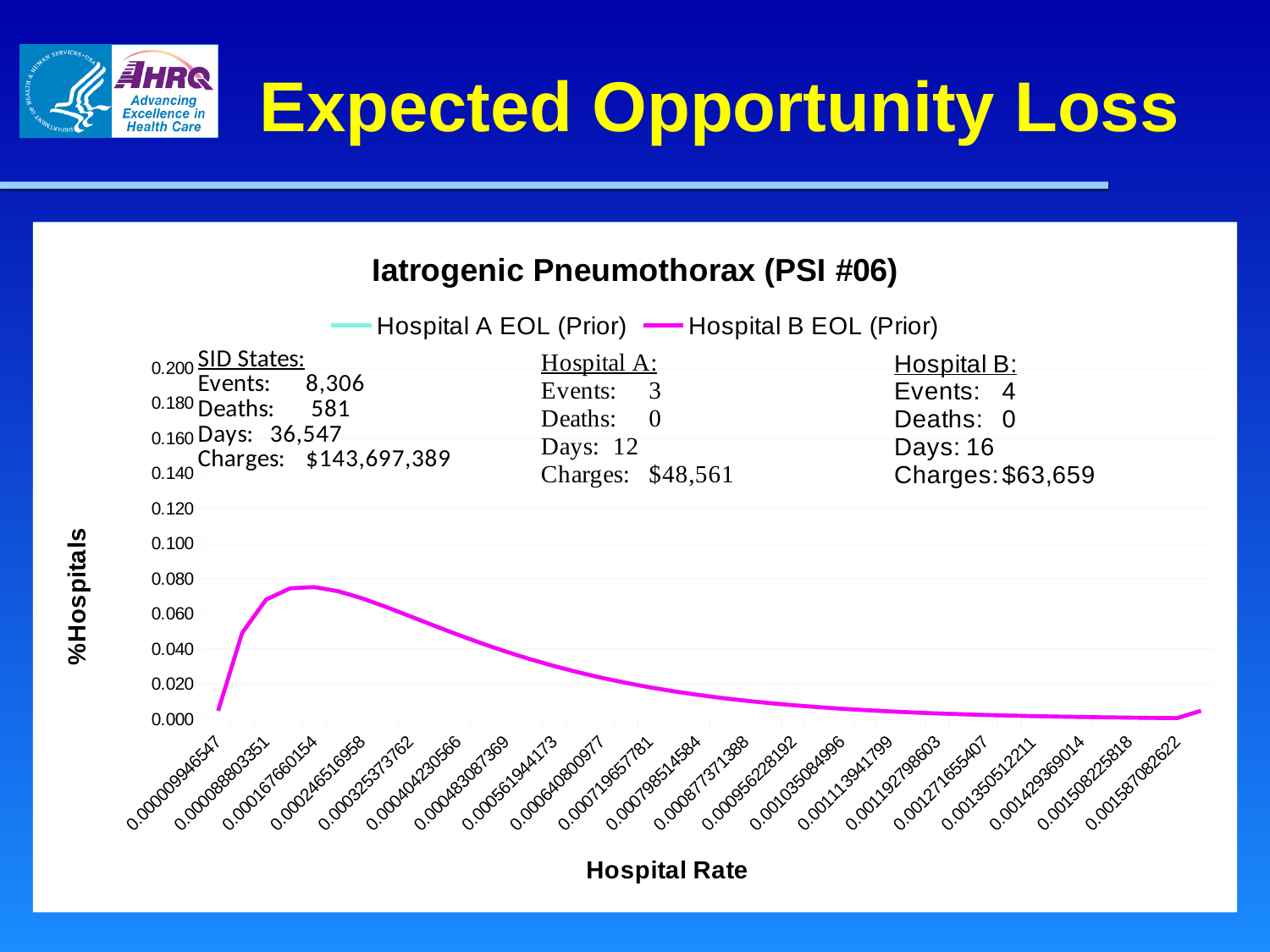

# Expected Opportunity Loss

### Chart: Iatrogenic Pneumothorax (PSI #06)

| Category | Hospital A EOL (Prior) | Hospital B EOL (Prior) |
|---|---|---|
| 9.9465467461676E-6 | 0.005 | 0.005 |
| 4.93749486281148E-5 | 0.0493106913080265 | 0.0493106913080265 |
| 8.88033505100623E-5 | 0.0682761685174699 | 0.0682761685174699 |
| 0.00012823175239201 | 0.0746775926458091 | 0.0746775926458091 |
| 0.000167660154273957 | 0.0753967142750156 | 0.0753967142750156 |
| 0.000207088556155904 | 0.0730546331811048 | 0.0730546331811048 |
| 0.000246516958037851 | 0.0690266626667902 | 0.0690266626667902 |
| 0.000285945359919798 | 0.0641213806852764 | 0.0641213806852764 |
| 0.000325373761801746 | 0.0588386703919389 | 0.0588386703919389 |
| 0.000364802163683693 | 0.0534930405420151 | 0.0534930405420151 |
| 0.00040423056556564 | 0.0482817596044098 | 0.0482817596044098 |
| 0.000443658967447587 | 0.0433246812500135 | 0.0433246812500135 |
| 0.000483087369329535 | 0.0386908315058111 | 0.0386908315058111 |
| 0.000522515771211482 | 0.034414565682139 | 0.034414565682139 |
| 0.000561944173093429 | 0.030507034433344 | 0.030507034433344 |
| 0.000601372574975376 | 0.0269643634404258 | 0.0269643634404258 |
| 0.000640800976857324 | 0.0237726868142478 | 0.0237726868142478 |
| 0.000680229378739271 | 0.0209122702298923 | 0.0209122702298923 |
| 0.000719657780621218 | 0.0183599242301111 | 0.0183599242301111 |
| 0.000759086182503165 | 0.0160908986963769 | 0.0160908986963769 |
| 0.000798514584385112 | 0.0140802190801217 | 0.0140802190801217 |
| 0.00083794298626706 | 0.0123034008982024 | 0.0123034008982024 |
| 0.000877371388149006 | 0.0107370605319464 | 0.0107370605319464 |
| 0.000916799790030953 | 0.00935923305125531 | 0.00935923305125531 |
| 0.000956228191912903 | 0.00814953299406975 | 0.00814953299406975 |
| 0.00099565659379485 | 0.00708927118689807 | 0.00708927118689807 |
| 0.0010350849956768 | 0.00616141145647753 | 0.00616141145647753 |
| 0.00107451339755874 | 0.00535054907753996 | 0.00535054907753996 |
| 0.00111394179944069 | 0.00464282691251683 | 0.00464282691251683 |
| 0.00115337020132264 | 0.00402583807351298 | 0.00402583807351298 |
| 0.00119279860320458 | 0.00348851840019171 | 0.00348851840019171 |
| 0.00123222700508653 | 0.0030210350768215 | 0.0030210350768215 |
| 0.00127165540696848 | 0.00261467637228518 | 0.00261467637228518 |
| 0.00131108380885043 | 0.00226174110383026 | 0.00226174110383026 |
| 0.00135051221073237 | 0.00195544340492837 | 0.00195544340492837 |
| 0.00138994061261432 | 0.00168981007785385 | 0.00168981007785385 |
| 0.00142936901449627 | 0.00145959622637726 | 0.00145959622637726 |
| 0.00146879741637822 | 0.00126020349375178 | 0.00126020349375178 |
| 0.00150822581826016 | 0.00108760645969652 | 0.00108760645969652 |
| 0.00154765422014211 | 0.000938286096947017 | 0.000938286096947017 |
| 0.00158708262202406 | 0.000809169924558263 | 0.000809169924558263 |
| 0.00162651102390601 | 0.00500000000000001 | 0.00500000000000001 |